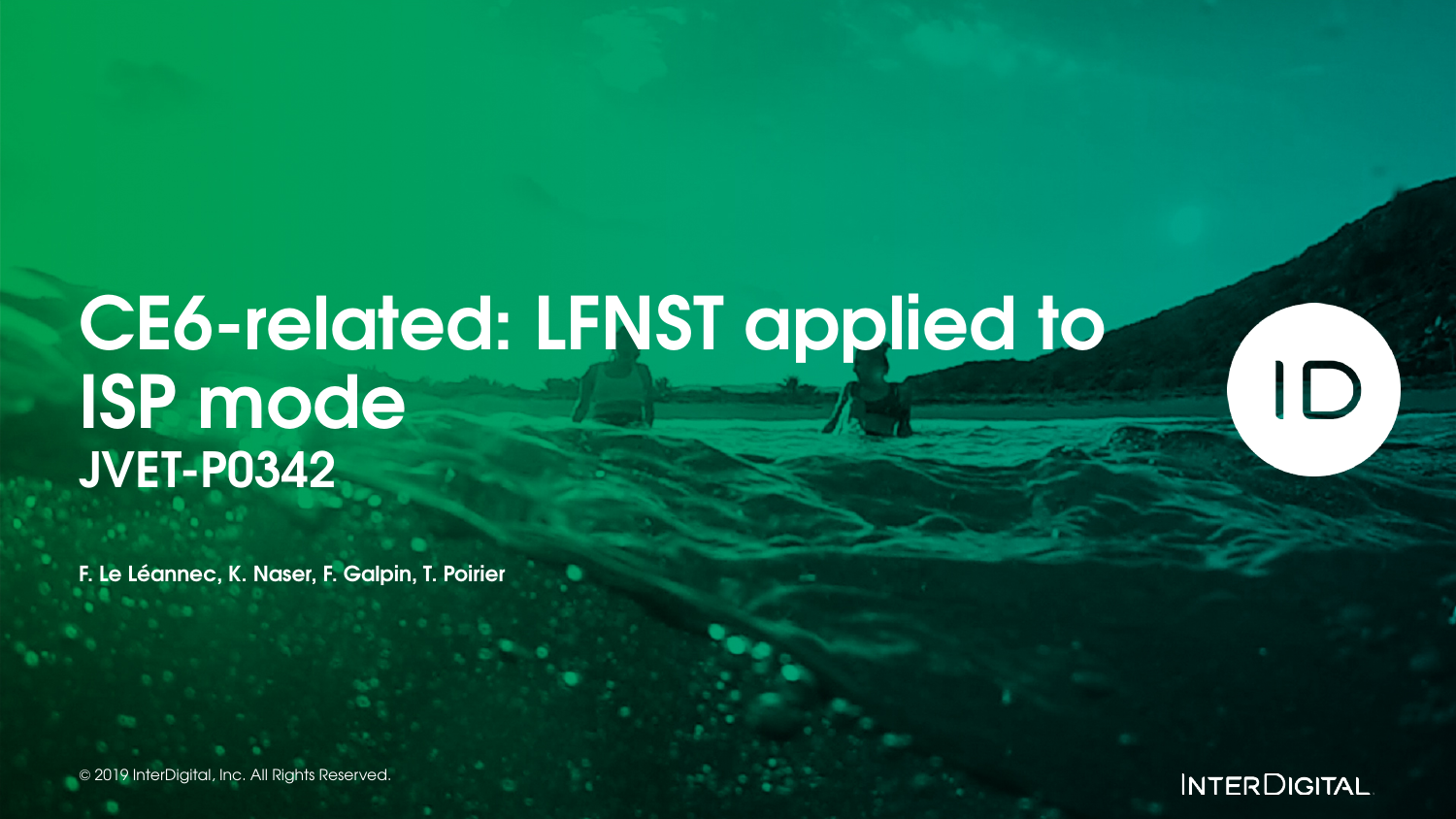

CE6-related: LFNST applied to ISP mode
JVET-P0342

F. Le Léannec, K. Naser, F. Galpin, T. Poirier